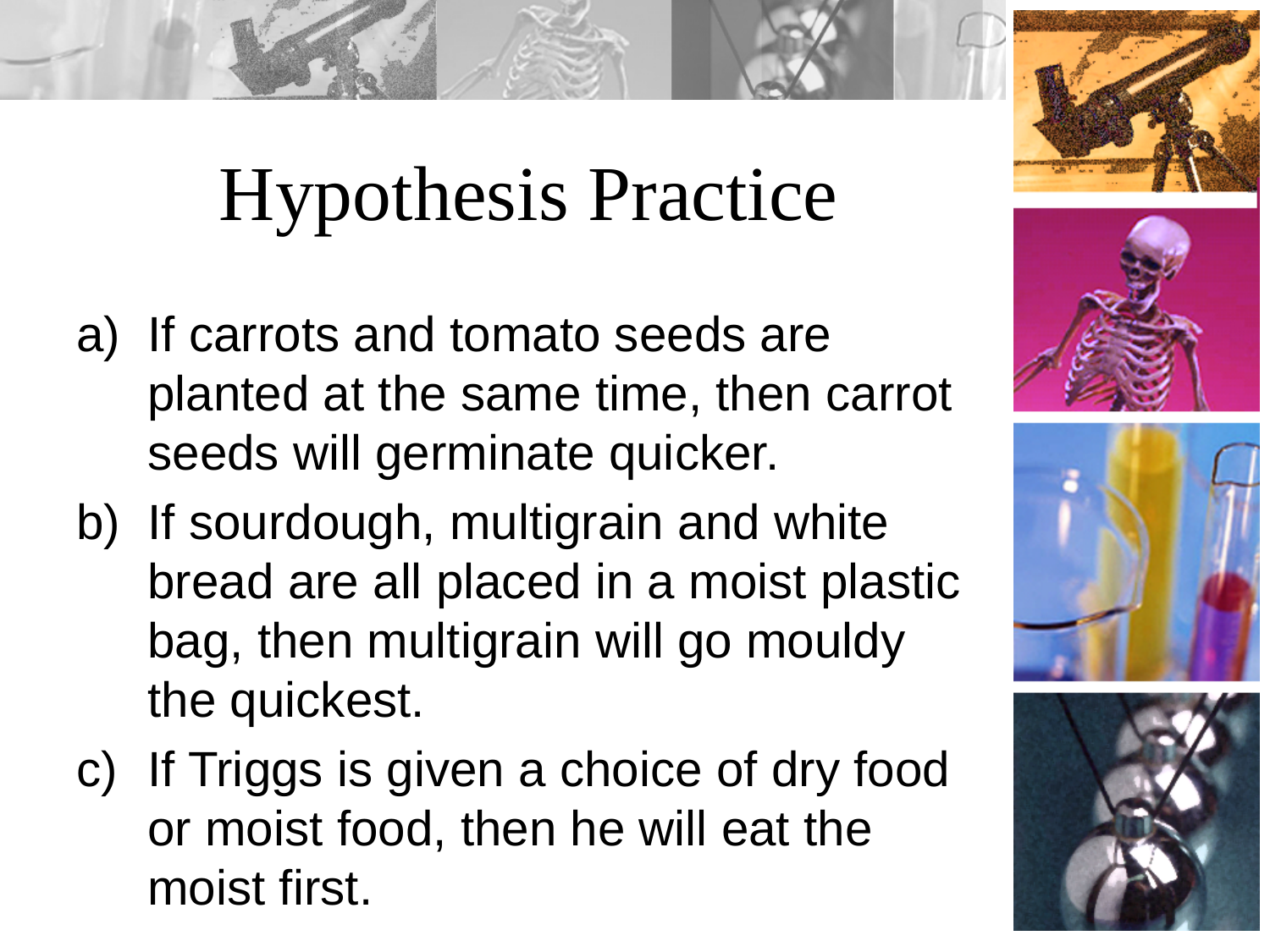

# Hypothesis Practice
If carrots and tomato seeds are planted at the same time, then carrot seeds will germinate quicker.
If sourdough, multigrain and white bread are all placed in a moist plastic bag, then multigrain will go mouldy the quickest.
If Triggs is given a choice of dry food or moist food, then he will eat the moist first.